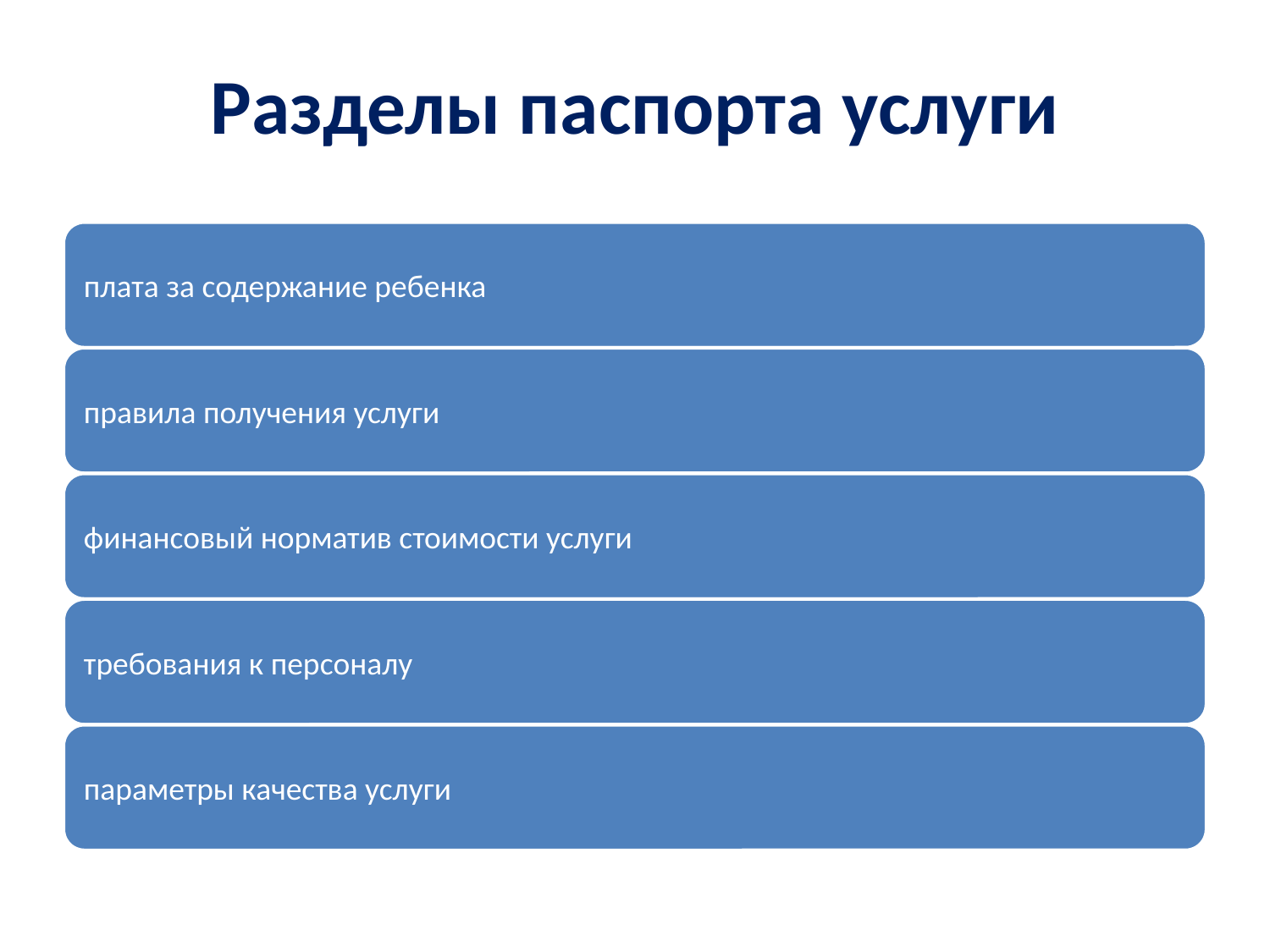

# Разделы паспорта услуги
плата за содержание ребенка
правила получения услуги
финансовый норматив стоимости услуги
требования к персоналу
параметры качества услуги